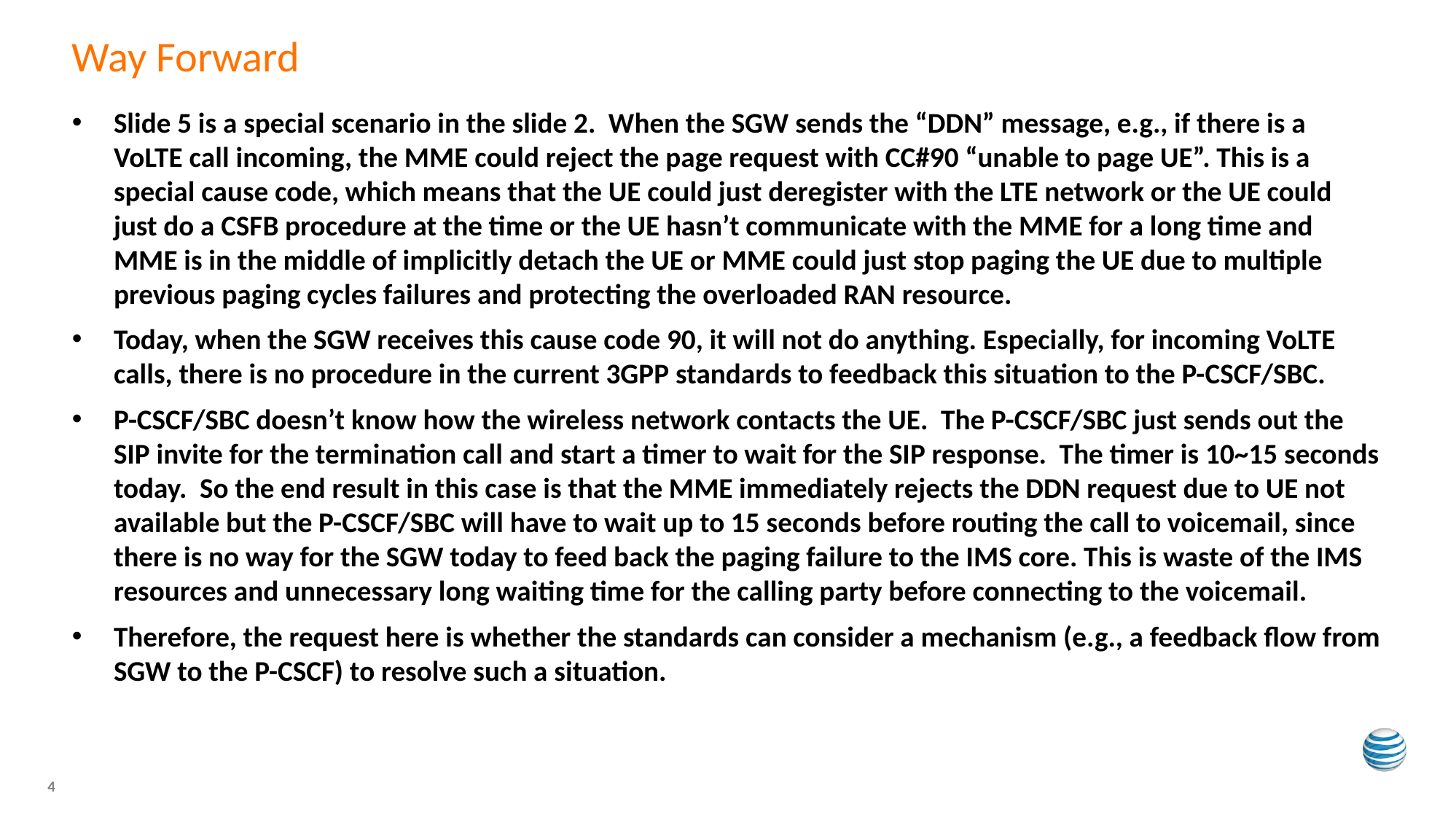

# Way Forward
Slide 5 is a special scenario in the slide 2.  When the SGW sends the “DDN” message, e.g., if there is a VoLTE call incoming, the MME could reject the page request with CC#90 “unable to page UE”. This is a special cause code, which means that the UE could just deregister with the LTE network or the UE could just do a CSFB procedure at the time or the UE hasn’t communicate with the MME for a long time and MME is in the middle of implicitly detach the UE or MME could just stop paging the UE due to multiple previous paging cycles failures and protecting the overloaded RAN resource.
Today, when the SGW receives this cause code 90, it will not do anything. Especially, for incoming VoLTE calls, there is no procedure in the current 3GPP standards to feedback this situation to the P-CSCF/SBC.
P-CSCF/SBC doesn’t know how the wireless network contacts the UE.  The P-CSCF/SBC just sends out the SIP invite for the termination call and start a timer to wait for the SIP response.  The timer is 10~15 seconds today.  So the end result in this case is that the MME immediately rejects the DDN request due to UE not available but the P-CSCF/SBC will have to wait up to 15 seconds before routing the call to voicemail, since there is no way for the SGW today to feed back the paging failure to the IMS core. This is waste of the IMS resources and unnecessary long waiting time for the calling party before connecting to the voicemail.
Therefore, the request here is whether the standards can consider a mechanism (e.g., a feedback flow from SGW to the P-CSCF) to resolve such a situation.

4